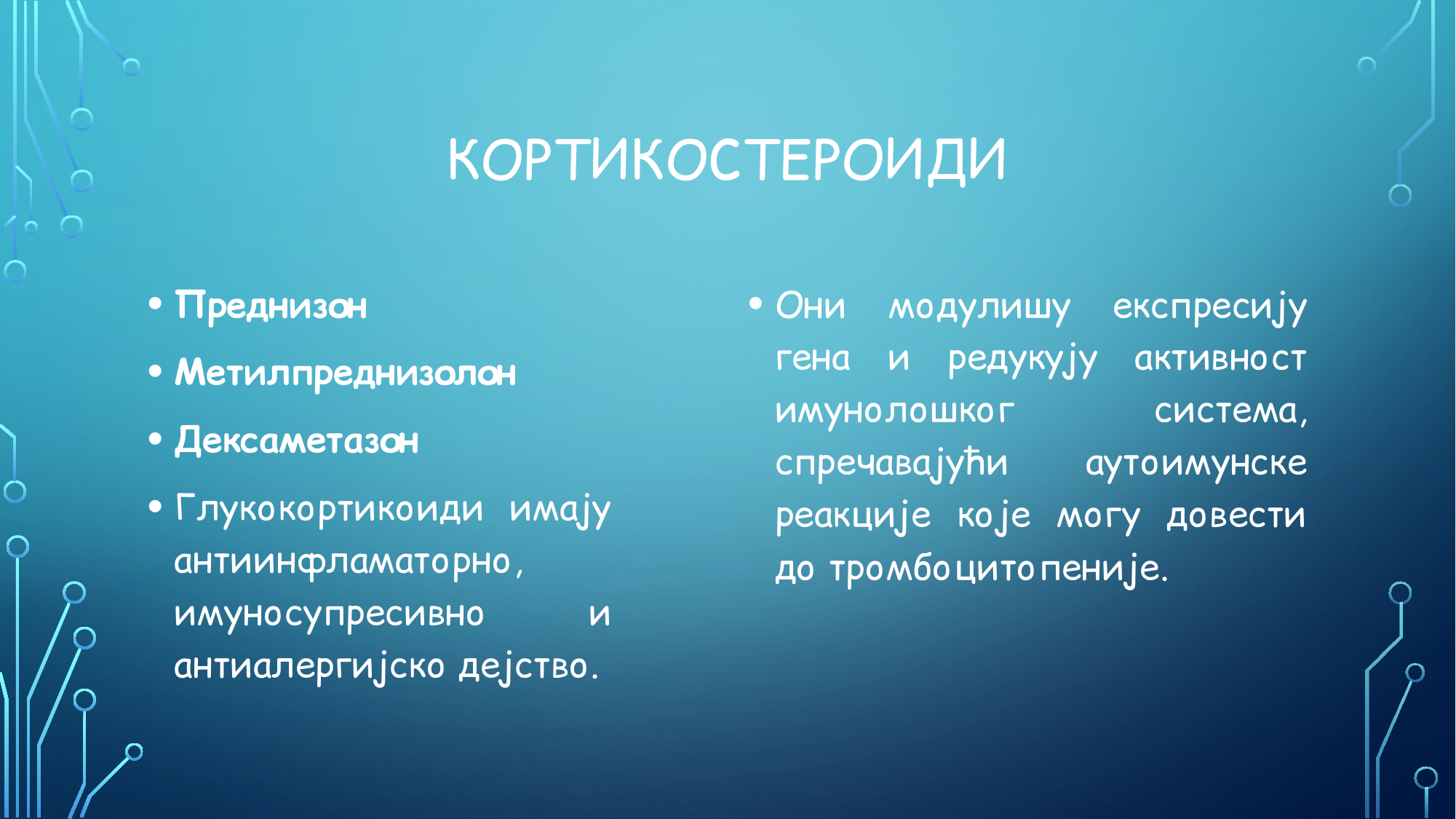

# Кортикостероиди
Преднизон
Метилпреднизолон
Дексаметазон
Глукокортикоиди имају антиинфламаторно, имуносупресивно и антиалергијско дејство.
Они модулишу експресију гена и редукују активност имунолошког система, спречавајући аутоимунске реакције које могу довести до тромбоцитопеније.